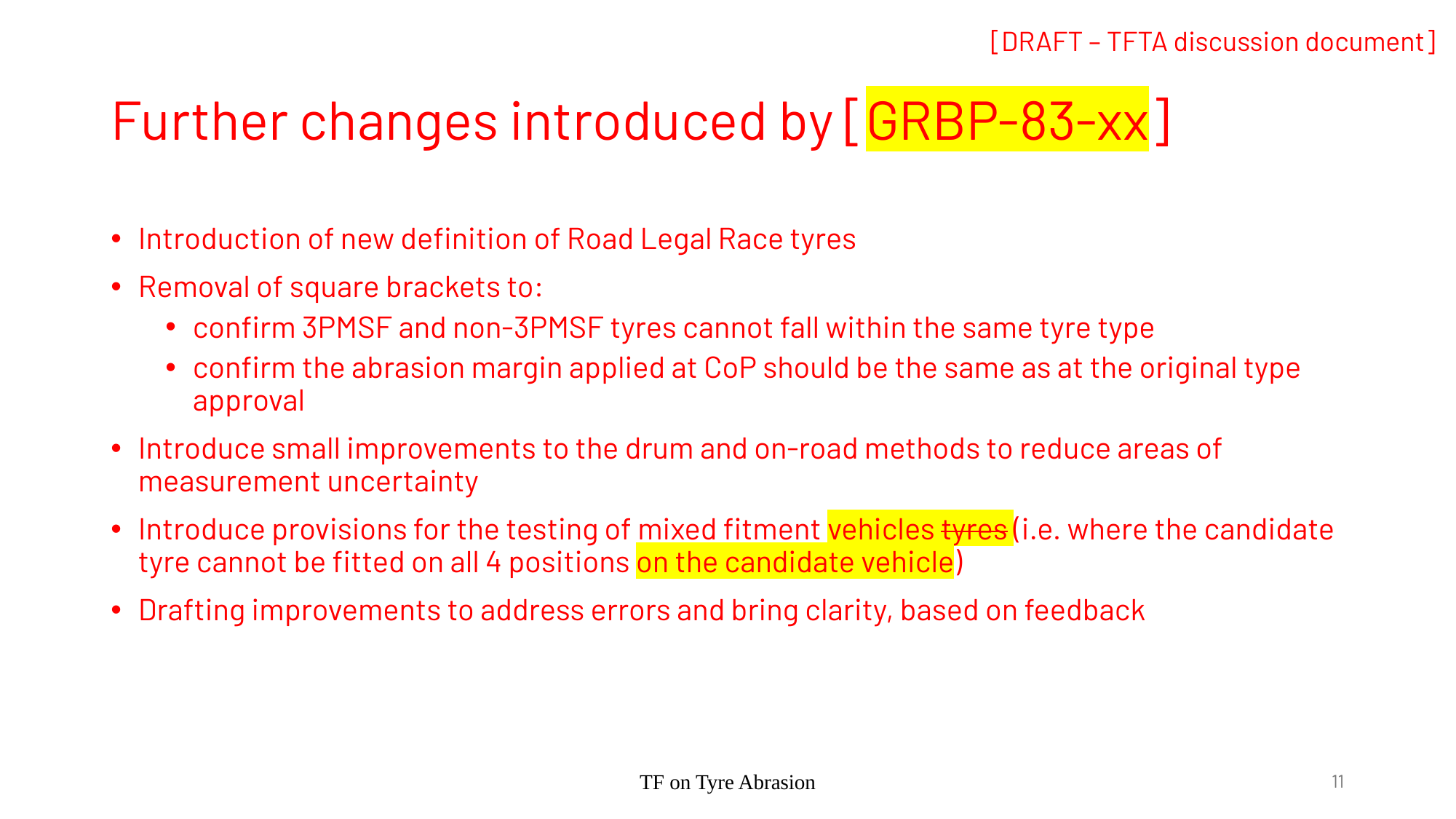

[DRAFT – TFTA discussion document]
# Further changes introduced by [GRBP-83-xx]
Introduction of new definition of Road Legal Race tyres
Removal of square brackets to:
confirm 3PMSF and non-3PMSF tyres cannot fall within the same tyre type
confirm the abrasion margin applied at CoP should be the same as at the original type approval
Introduce small improvements to the drum and on-road methods to reduce areas of measurement uncertainty
Introduce provisions for the testing of mixed fitment vehicles tyres (i.e. where the candidate tyre cannot be fitted on all 4 positions on the candidate vehicle)
Drafting improvements to address errors and bring clarity, based on feedback
TF on Tyre Abrasion
11